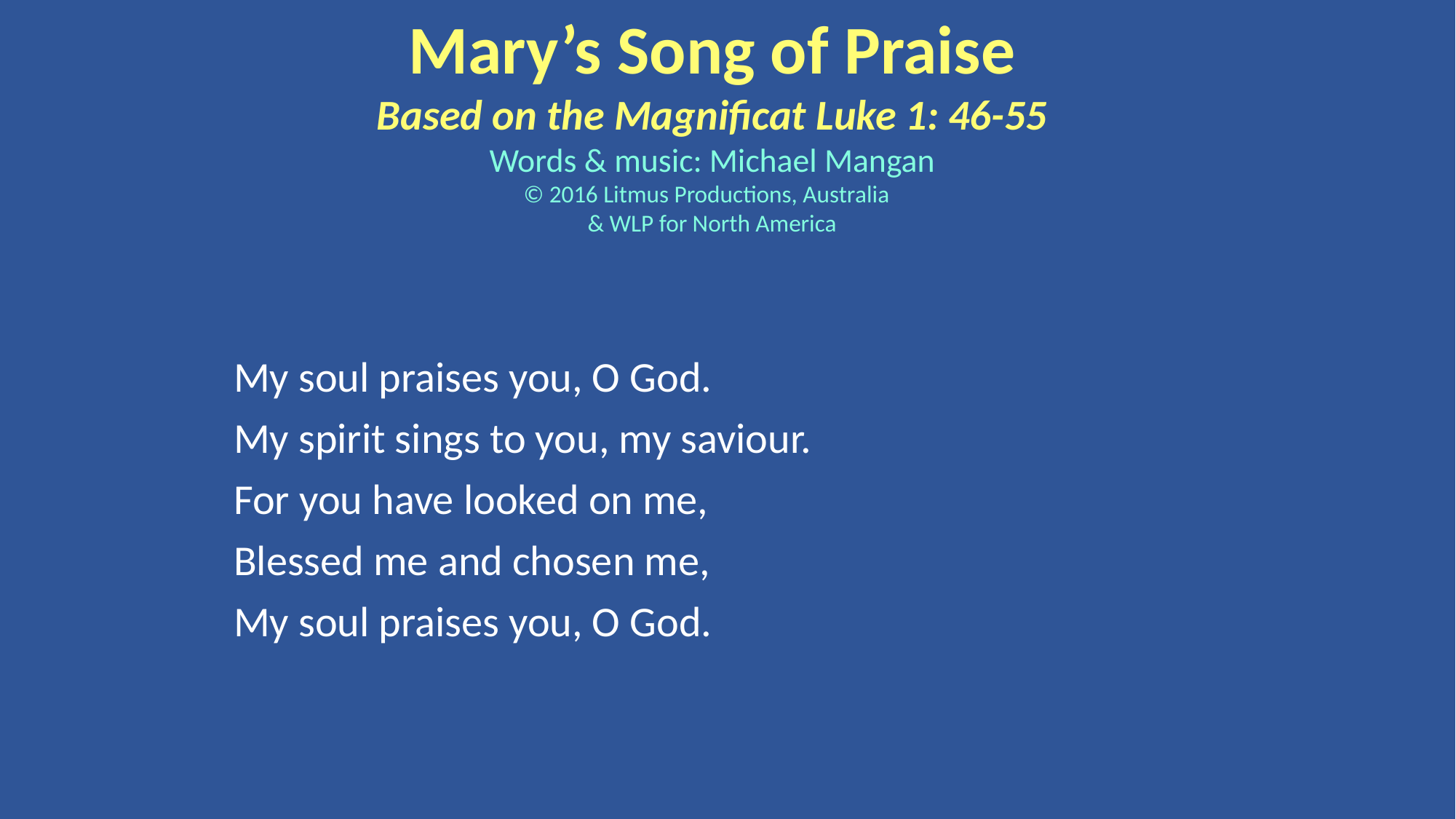

Mary’s Song of Praise
Based on the Magnificat Luke 1: 46-55
Words & music: Michael Mangan
© 2016 Litmus Productions, Australia
& WLP for North America
My soul praises you, O God.
My spirit sings to you, my saviour.
For you have looked on me,
Blessed me and chosen me,
My soul praises you, O God.